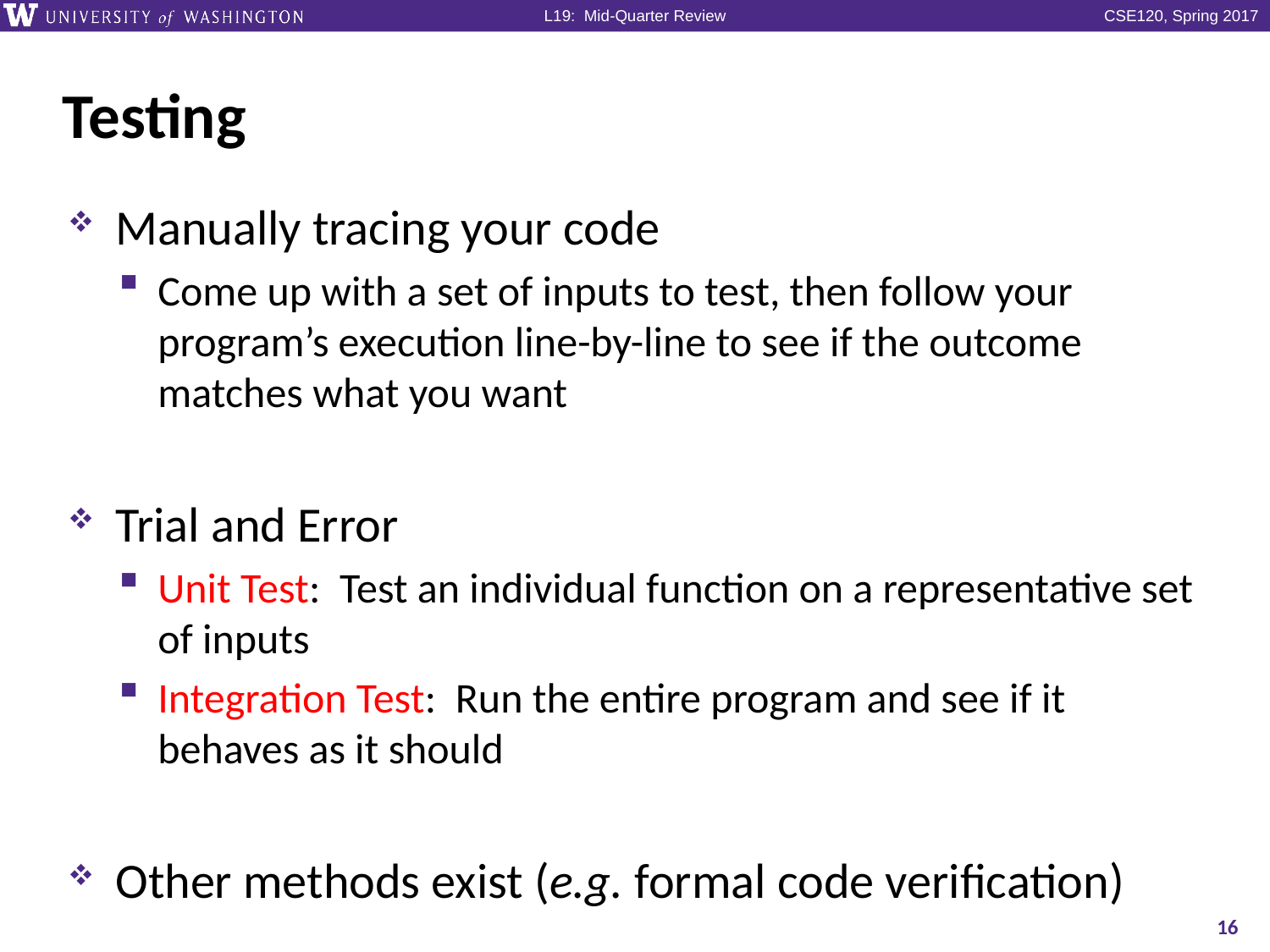

# Testing
Manually tracing your code
Come up with a set of inputs to test, then follow your program’s execution line-by-line to see if the outcome matches what you want

Trial and Error
Unit Test:  Test an individual function on a representative set of inputs
Integration Test:  Run the entire program and see if it behaves as it should

Other methods exist (e.g. formal code verification)

16